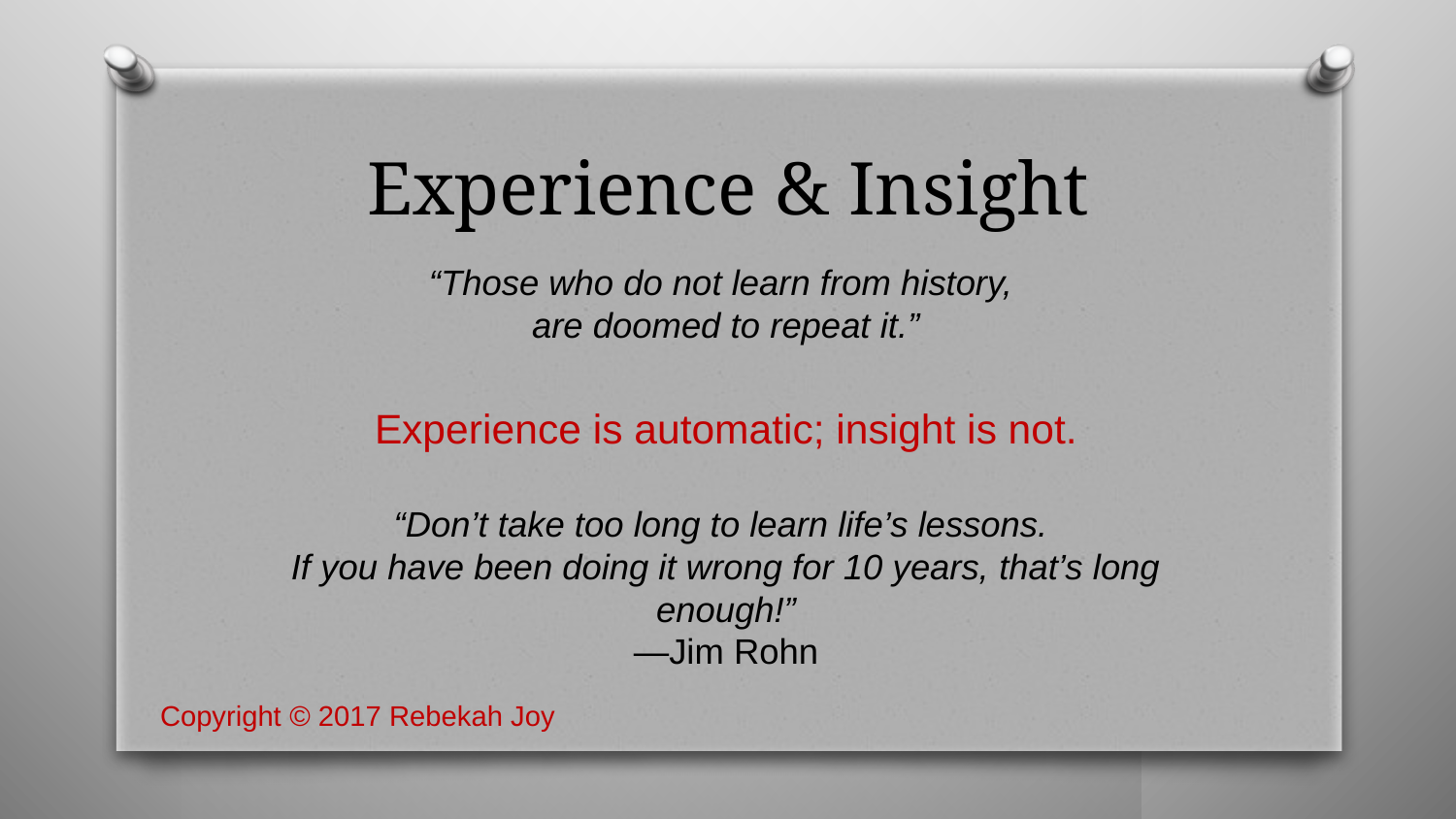

# Experience & Insight
“Those who do not learn from history,
are doomed to repeat it.”

Experience is automatic; insight is not.
“Don’t take too long to learn life’s lessons.
If you have been doing it wrong for 10 years, that’s long enough!”
—Jim Rohn
Copyright © 2017 Rebekah Joy